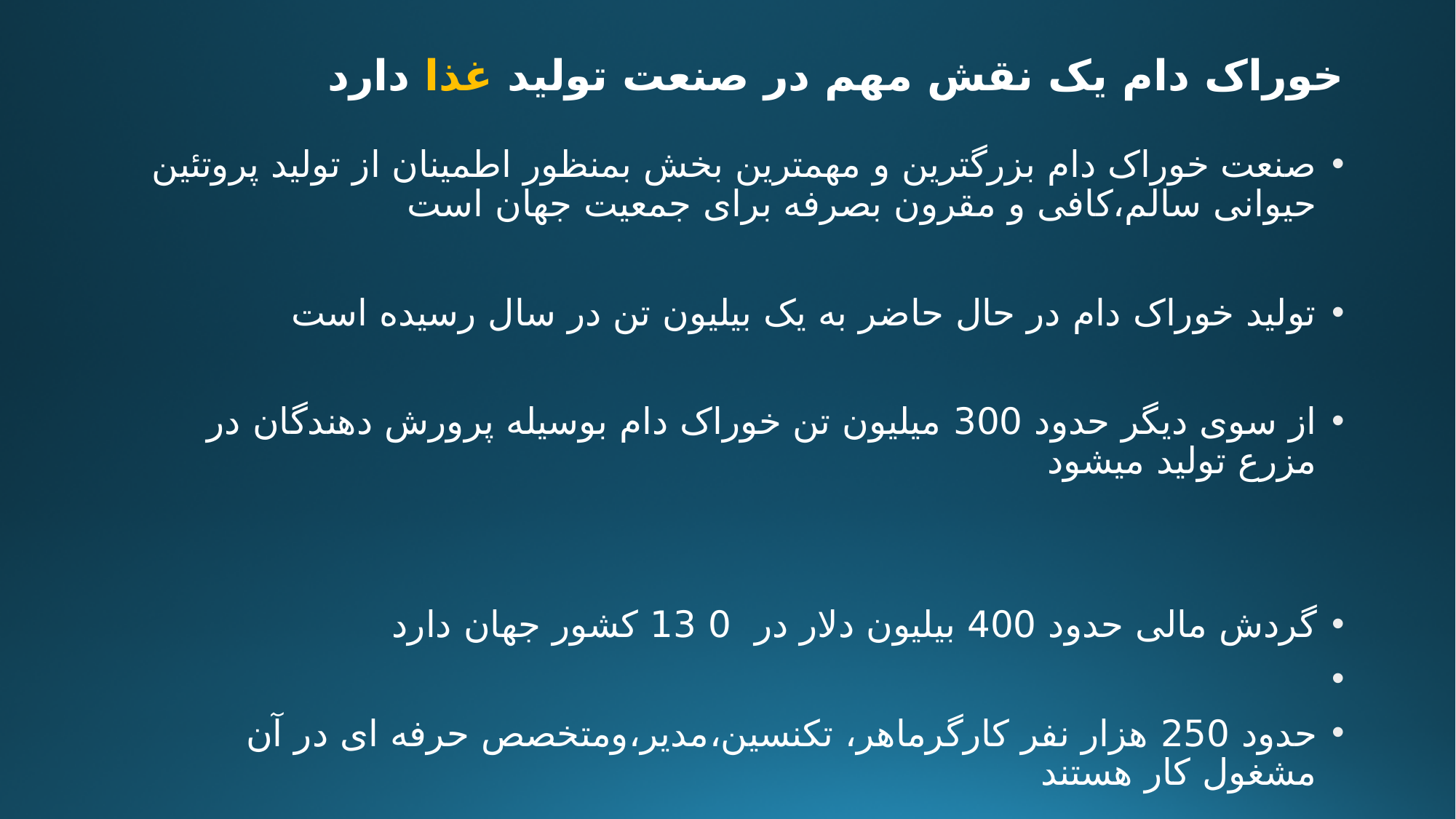

# خوراک دام یک نقش مهم در صنعت تولید غذا دارد
صنعت خوراک دام بزرگترین و مهمترین بخش بمنظور اطمینان از تولید پروتئین حیوانی سالم،کافی و مقرون بصرفه برای جمعیت جهان است

تولید خوراک دام در حال حاضر به یک بیلیون تن در سال رسیده است

از سوی دیگر حدود 300 میلیون تن خوراک دام بوسیله پرورش دهندگان در مزرع تولید میشود

گردش مالی حدود 400 بیلیون دلار در  0 13 کشور جهان دارد

حدود 250 هزار نفر کارگرماهر، تکنسین،مدیر،ومتخصص حرفه ای در آن مشغول کار هستند